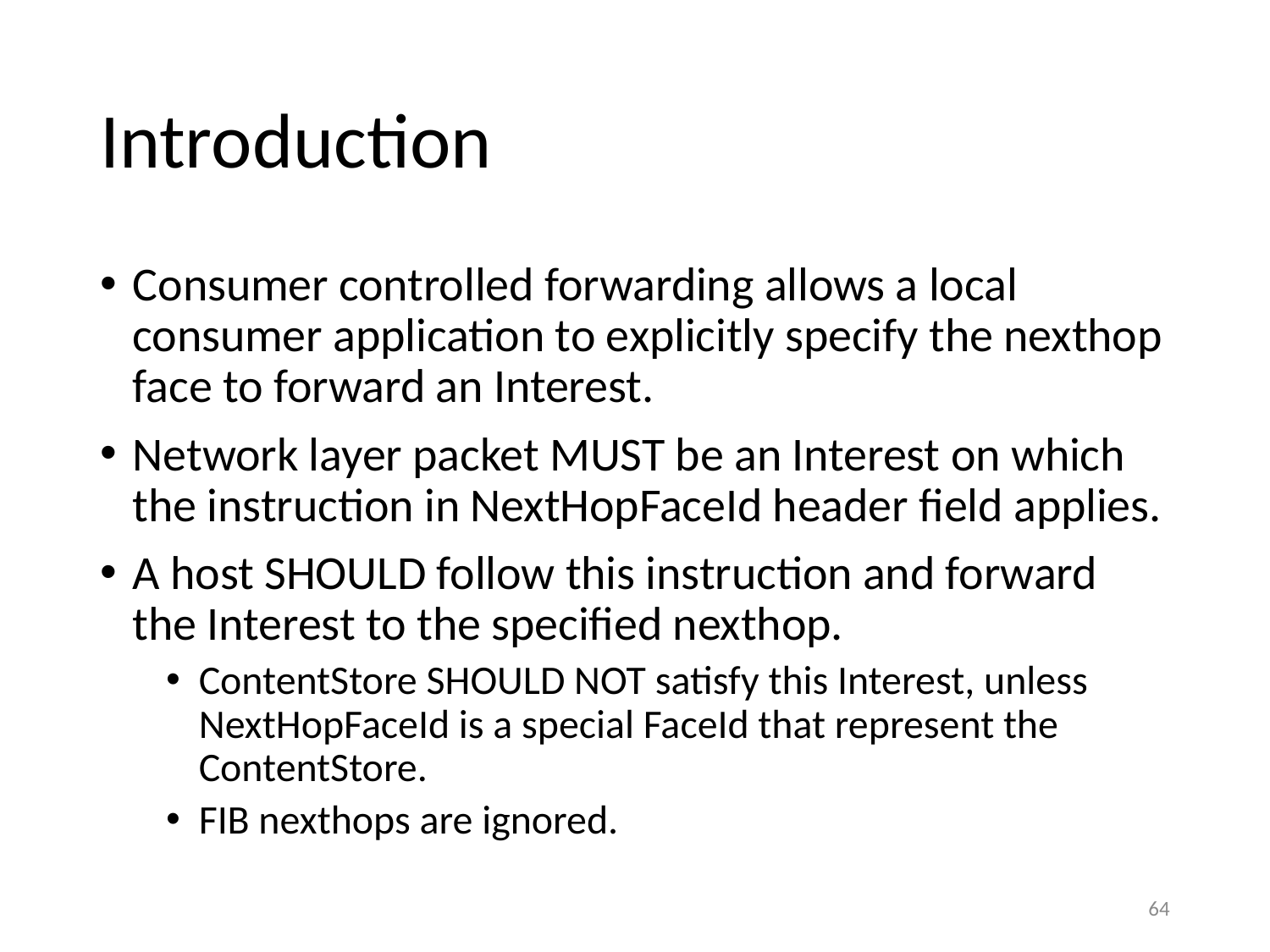

# Introduction
Consumer controlled forwarding allows a local consumer application to explicitly specify the nexthop face to forward an Interest.
Network layer packet MUST be an Interest on which the instruction in NextHopFaceId header field applies.
A host SHOULD follow this instruction and forward the Interest to the specified nexthop.
ContentStore SHOULD NOT satisfy this Interest, unless NextHopFaceId is a special FaceId that represent the ContentStore.
FIB nexthops are ignored.
64